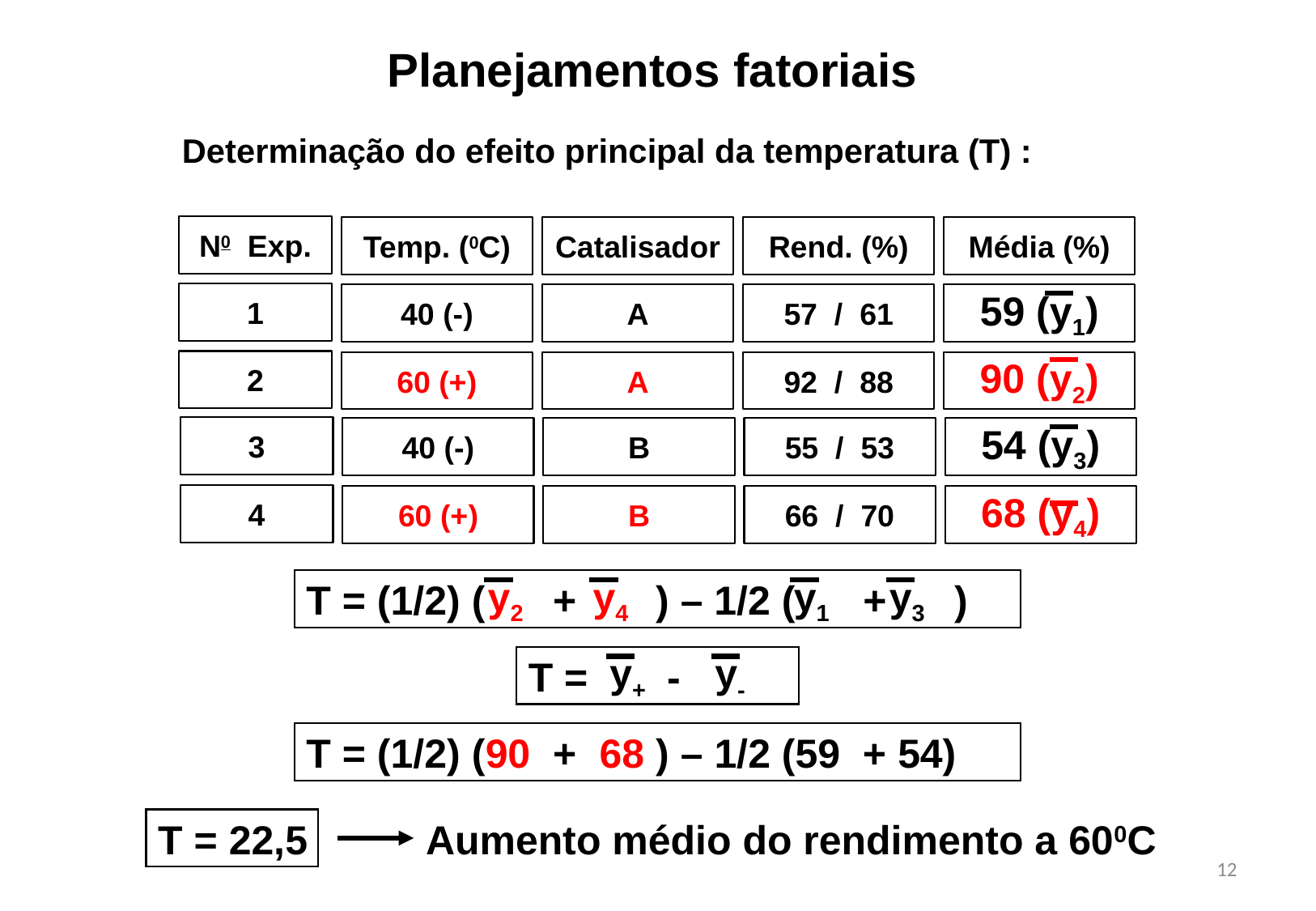

Planejamentos fatoriais
Determinação do efeito principal da temperatura (T) :
N0  Exp.
Temp. (0C)
Catalisador
Rend. (%)
Média (%)
1
40 (-)
A
57  /  61
59 (y1)
2
60 (+)
A
92  /  88
90 (y2)
3
40 (-)
B
55  /  53
54 (y3)
4
60 (+)
B
66  /  70
68 (y4)
y2
y1
y3
T = (1/2) (      +       ) – 1/2 (      +      )
y4
y+
T =       -
y-
T = (1/2) (90  +  68 ) – 1/2 (59  + 54)
T = 22,5
Aumento médio do rendimento a 600C
12